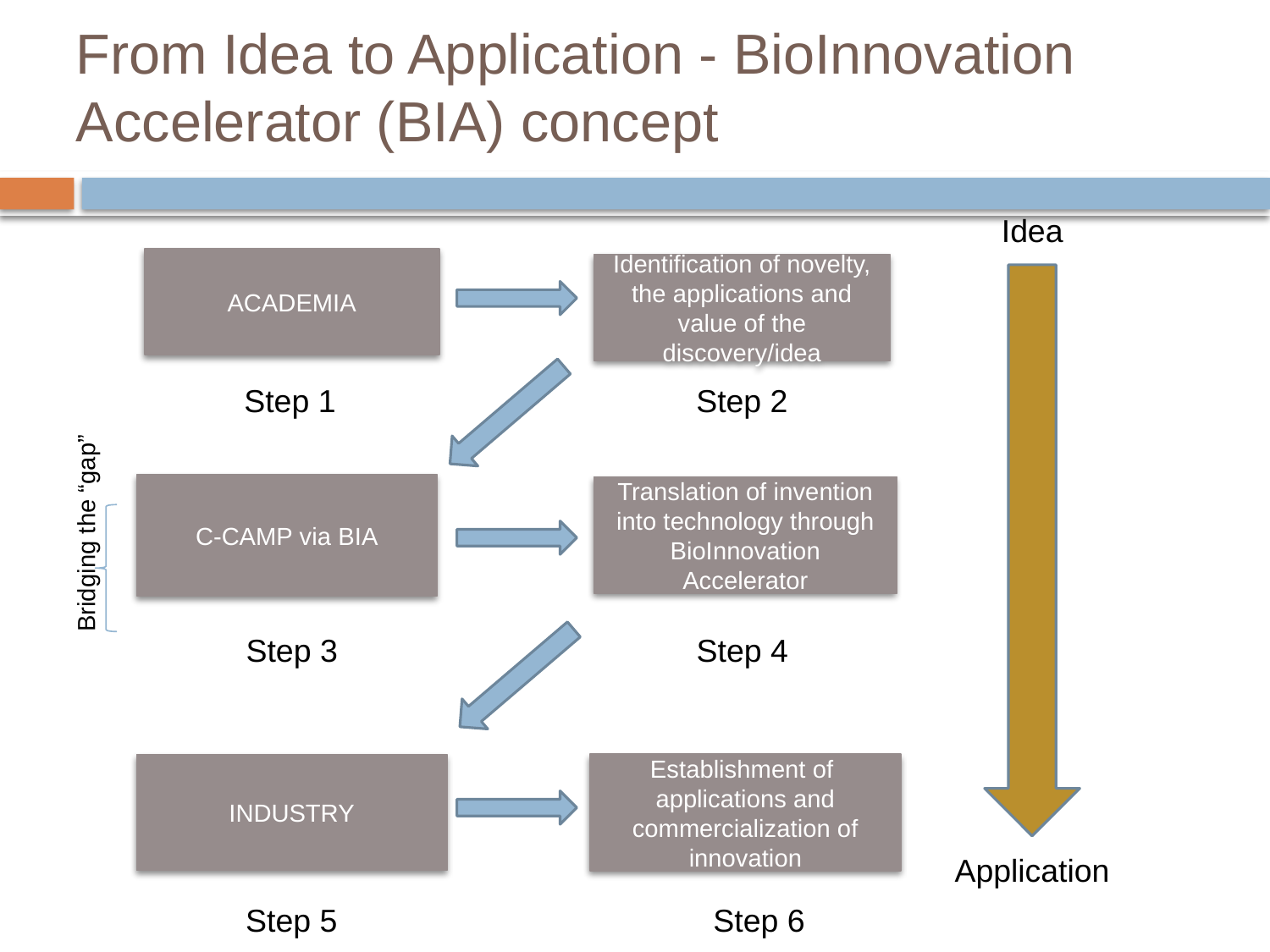

# From Idea to Application - BioInnovation Accelerator (BIA) concept
Idea
ACADEMIA
Identification of novelty, the applications and value of the discovery/idea

Step 1
Step 2
C-CAMP via BIA
Translation of invention into technology through BioInnovation Accelerator
Bridging the “gap”

Step 3
Step 4
INDUSTRY
Establishment of  applications and commercialization of innovation

Application
Step 5
Step 6